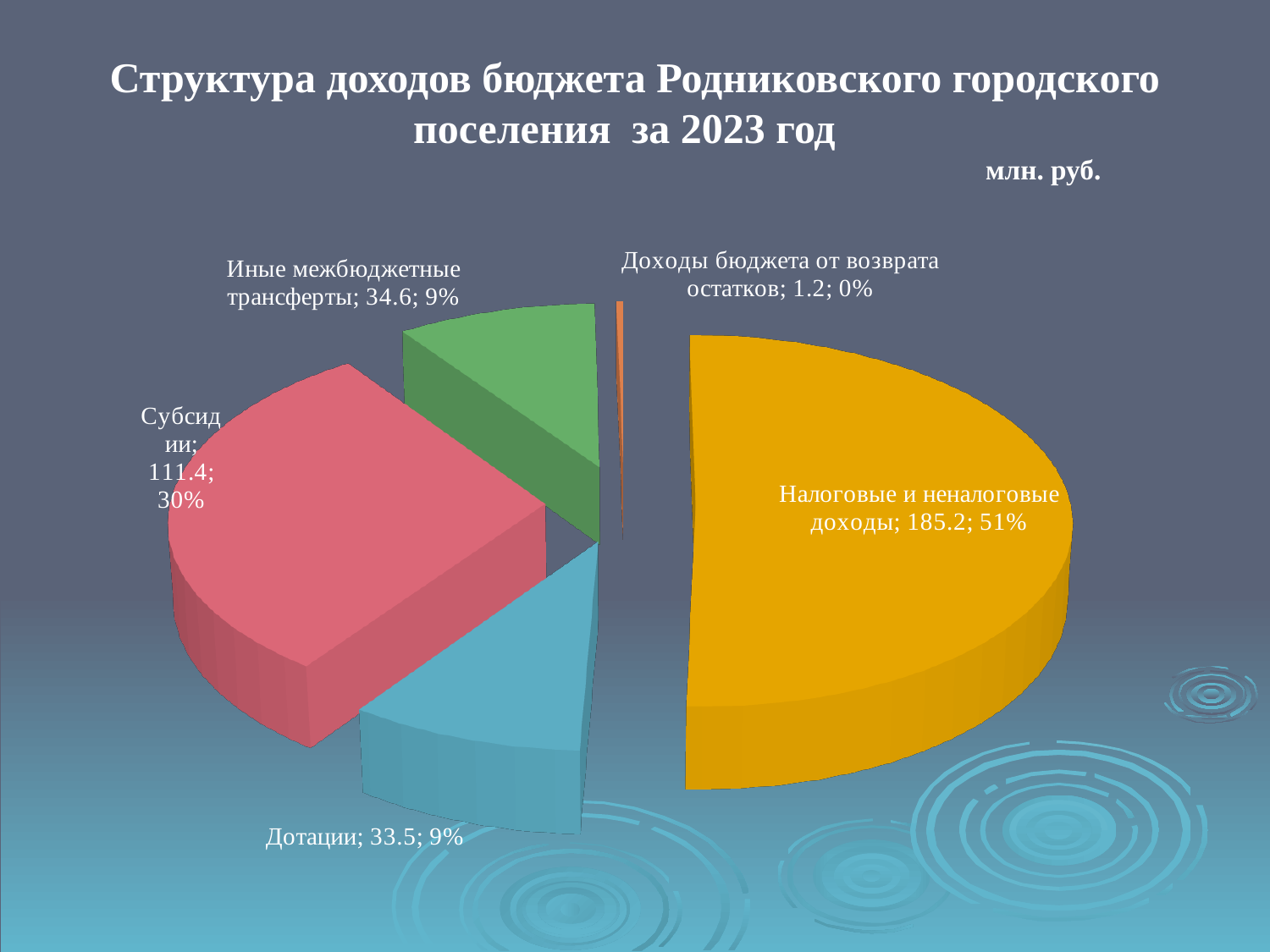

# Структура доходов бюджета Родниковского городского поселения  за 2023 год млн. руб.

[unsupported chart]